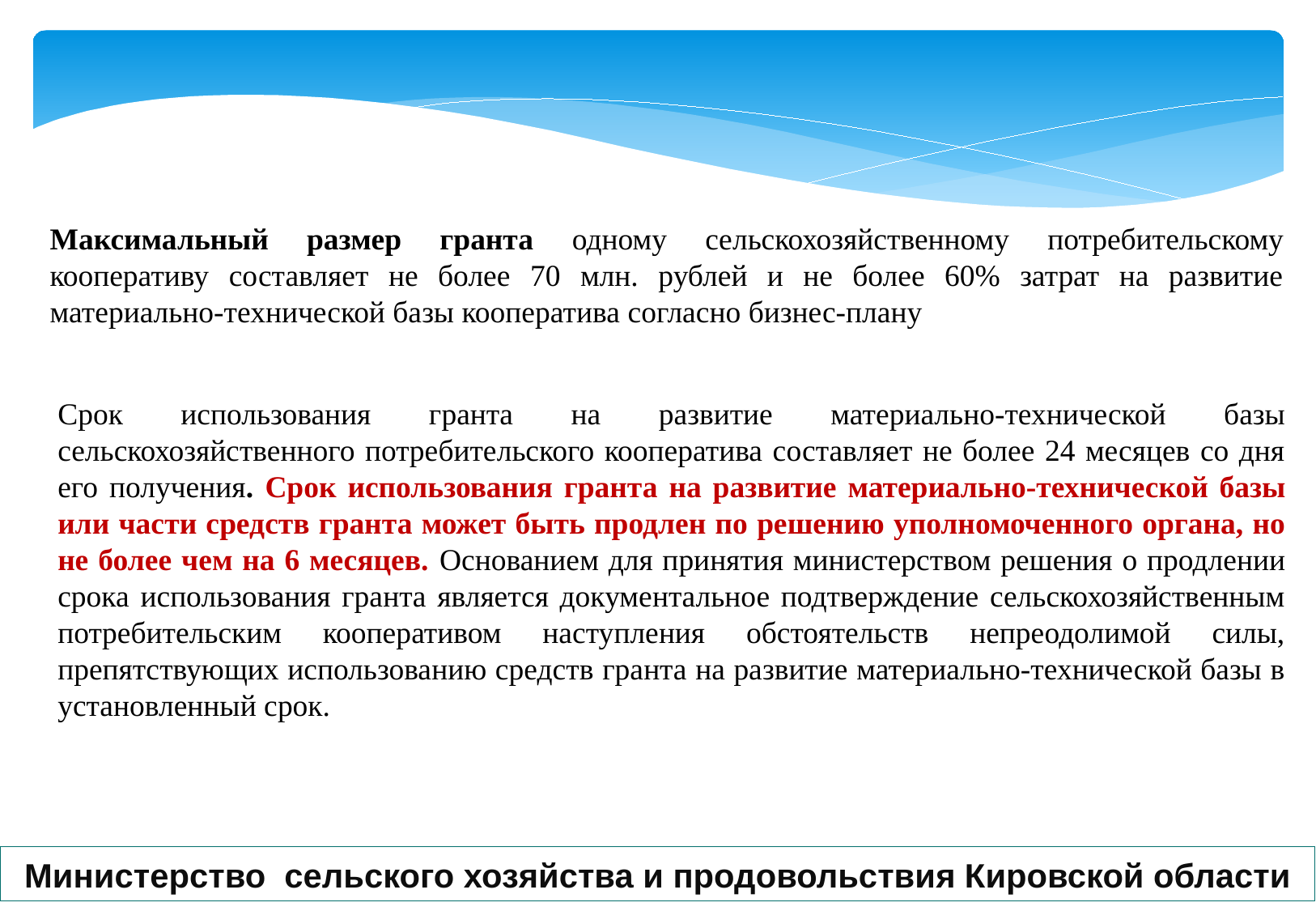

Максимальный размер гранта одному сельскохозяйственному потребительскому кооперативу составляет не более 70 млн. рублей и не более 60% затрат на развитие материально-технической базы кооператива согласно бизнес-плану

Срок использования гранта на развитие материально-технической базы сельскохозяйственного потребительского кооператива составляет не более 24 месяцев со дня его получения. Срок использования гранта на развитие материально-технической базы или части средств гранта может быть продлен по решению уполномоченного органа, но не более чем на 6 месяцев. Основанием для принятия министерством решения о продлении срока использования гранта является документальное подтверждение сельскохозяйственным потребительским кооперативом наступления обстоятельств непреодолимой силы, препятствующих использованию средств гранта на развитие материально-технической базы в установленный срок.

Министерство  сельского хозяйства и продовольствия Кировской области